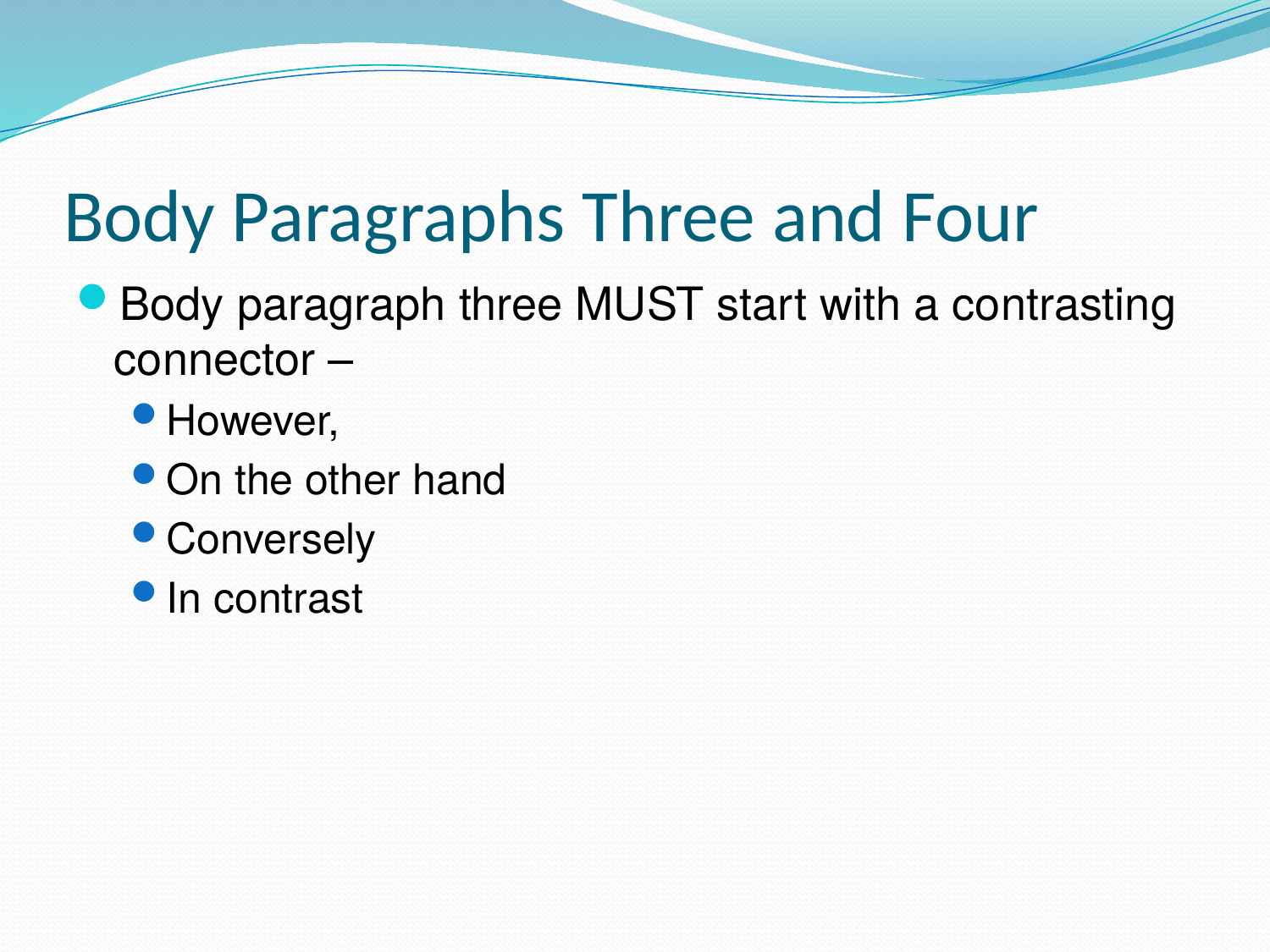

# Body Paragraphs Three and Four
Body paragraph three MUST start with a contrasting connector –
However,
On the other hand
Conversely
In contrast